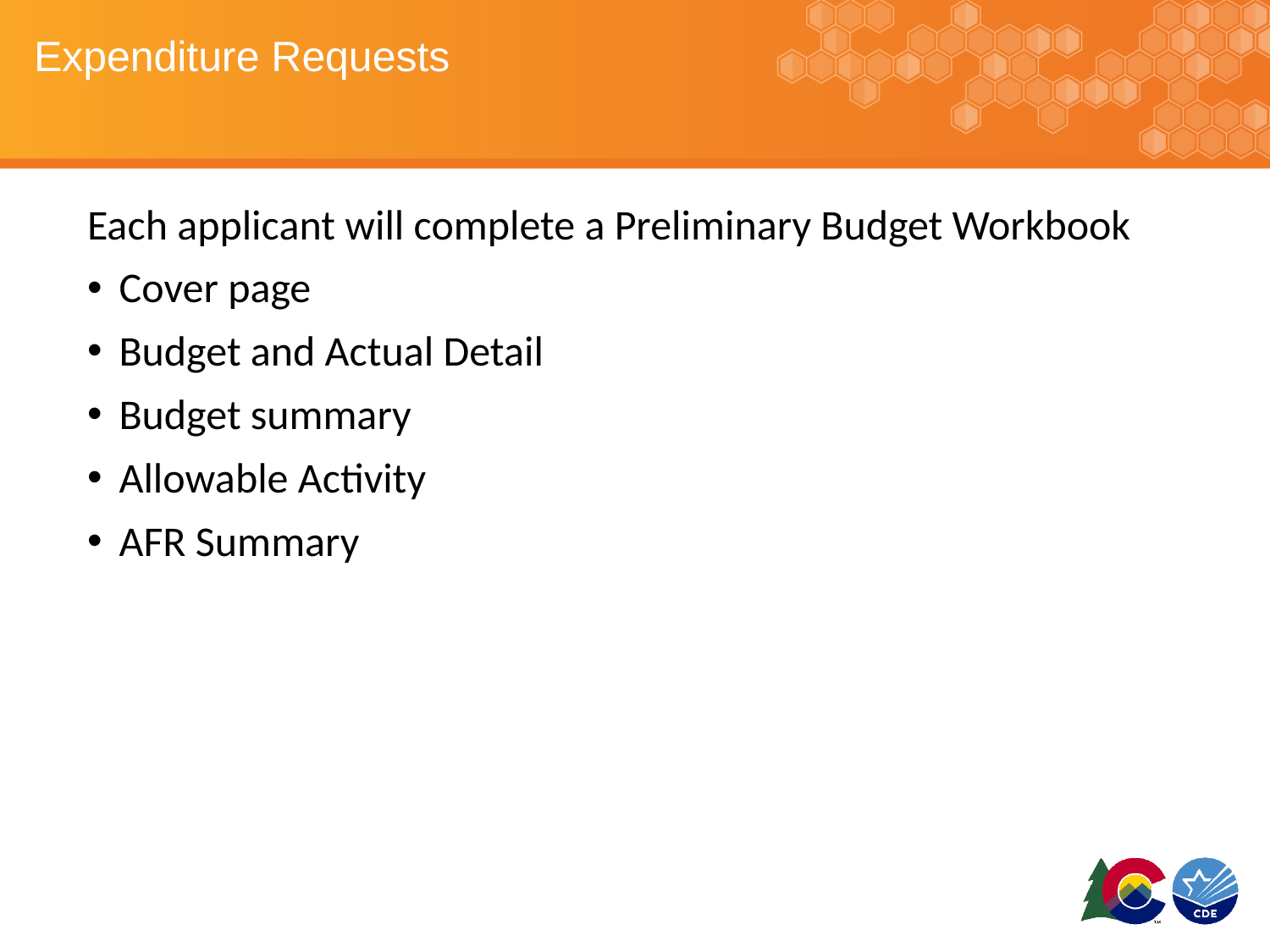

# Expenditure Requests
Each applicant will complete a Preliminary Budget Workbook
Cover page
Budget and Actual Detail
Budget summary
Allowable Activity
AFR Summary